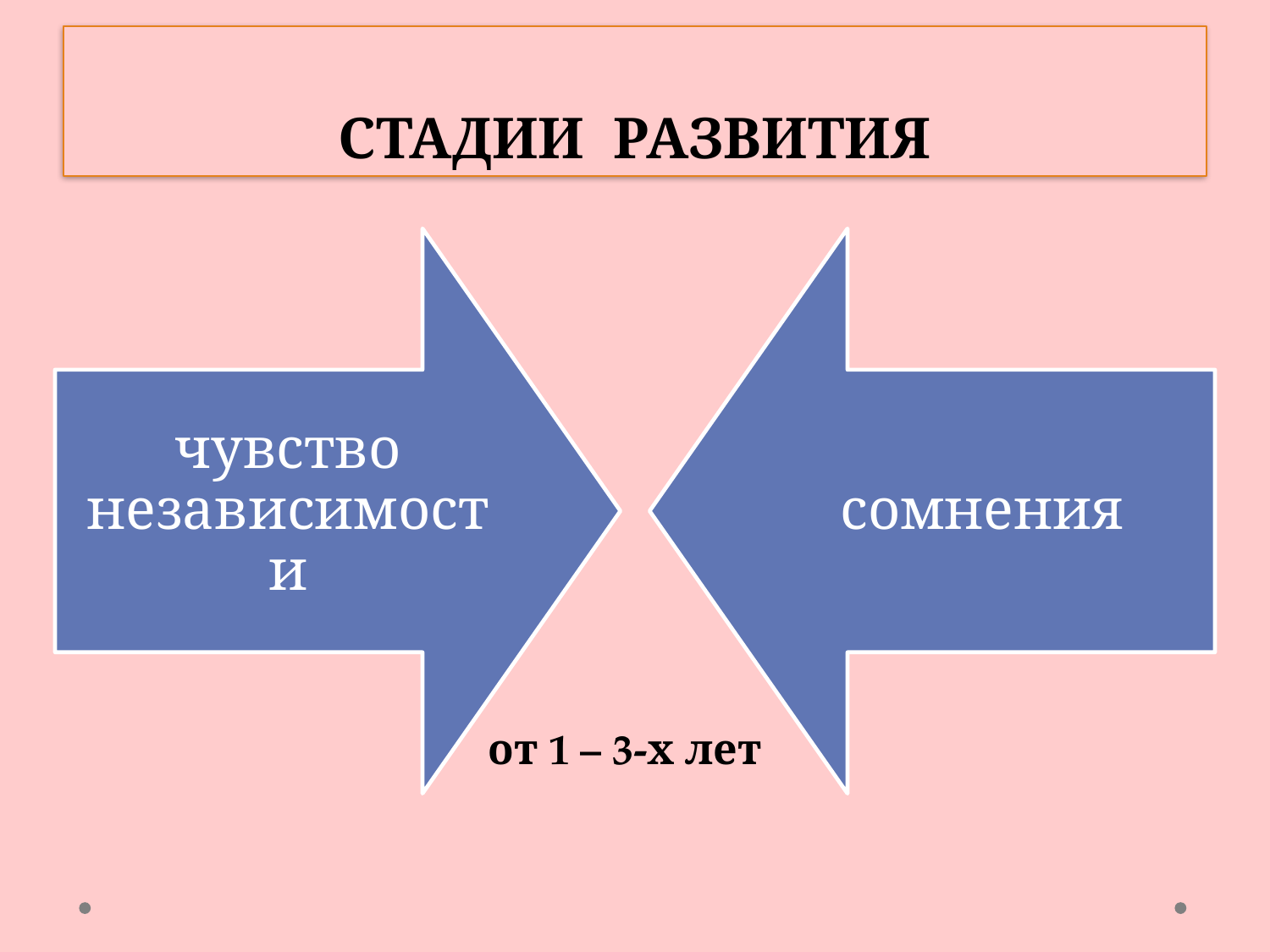

# СТАДИИ  РАЗВИТИЯ
чувство независимости
сомнения

от 1 – 3-х лет